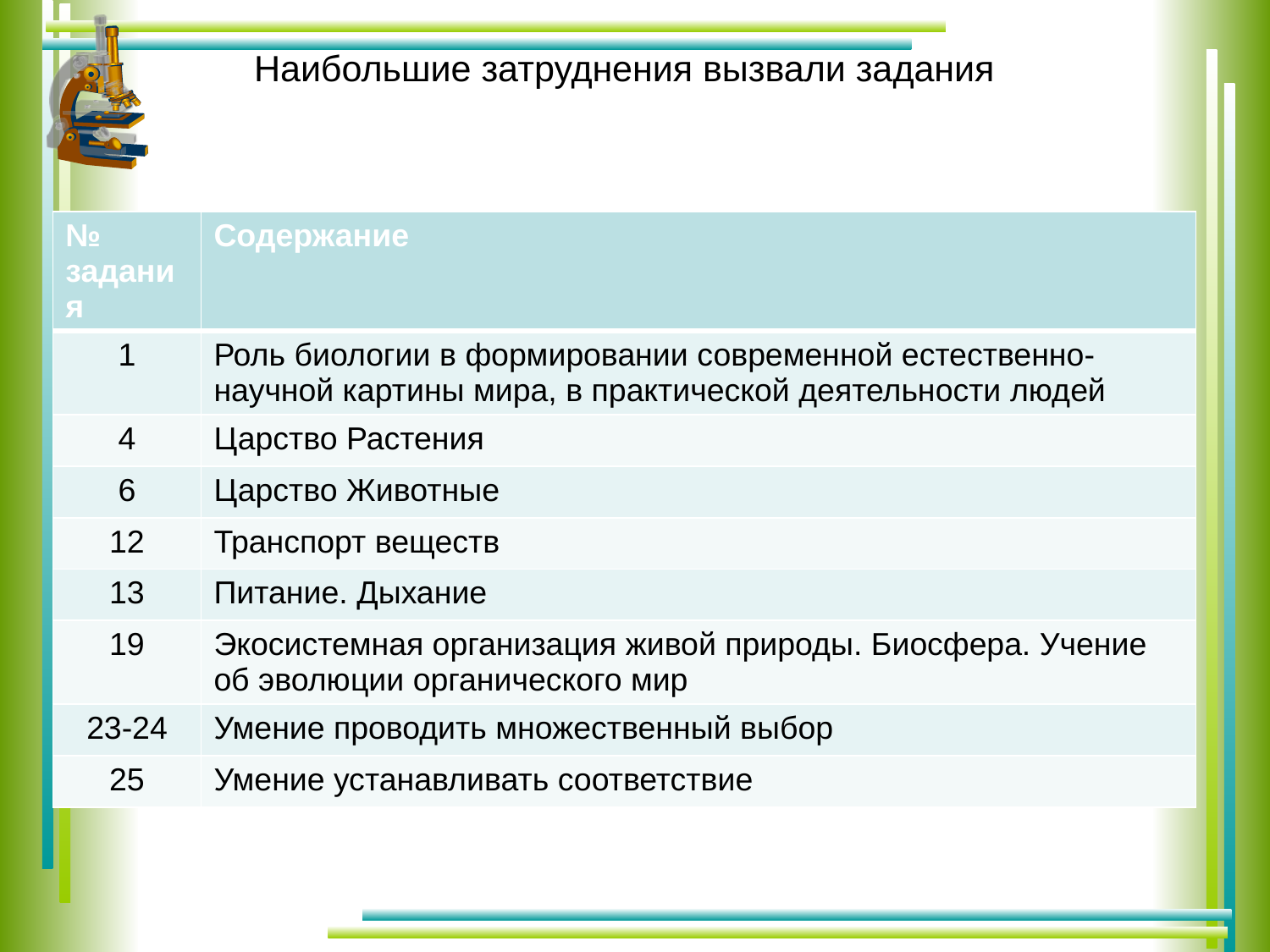

# Наибольшие затруднения вызвали задания
| № задания | Содержание |
| --- | --- |
| 1 | Роль биологии в формировании современной естественно- научной картины мира, в практической деятельности людей |
| 4 | Царство Растения |
| 6 | Царство Животные |
| 12 | Транспорт веществ |
| 13 | Питание. Дыхание |
| 19 | Экосистемная организация живой природы. Биосфера. Учение об эволюции органического мир |
| 23-24 | Умение проводить множественный выбор |
| 25 | Умение устанавливать соответствие |